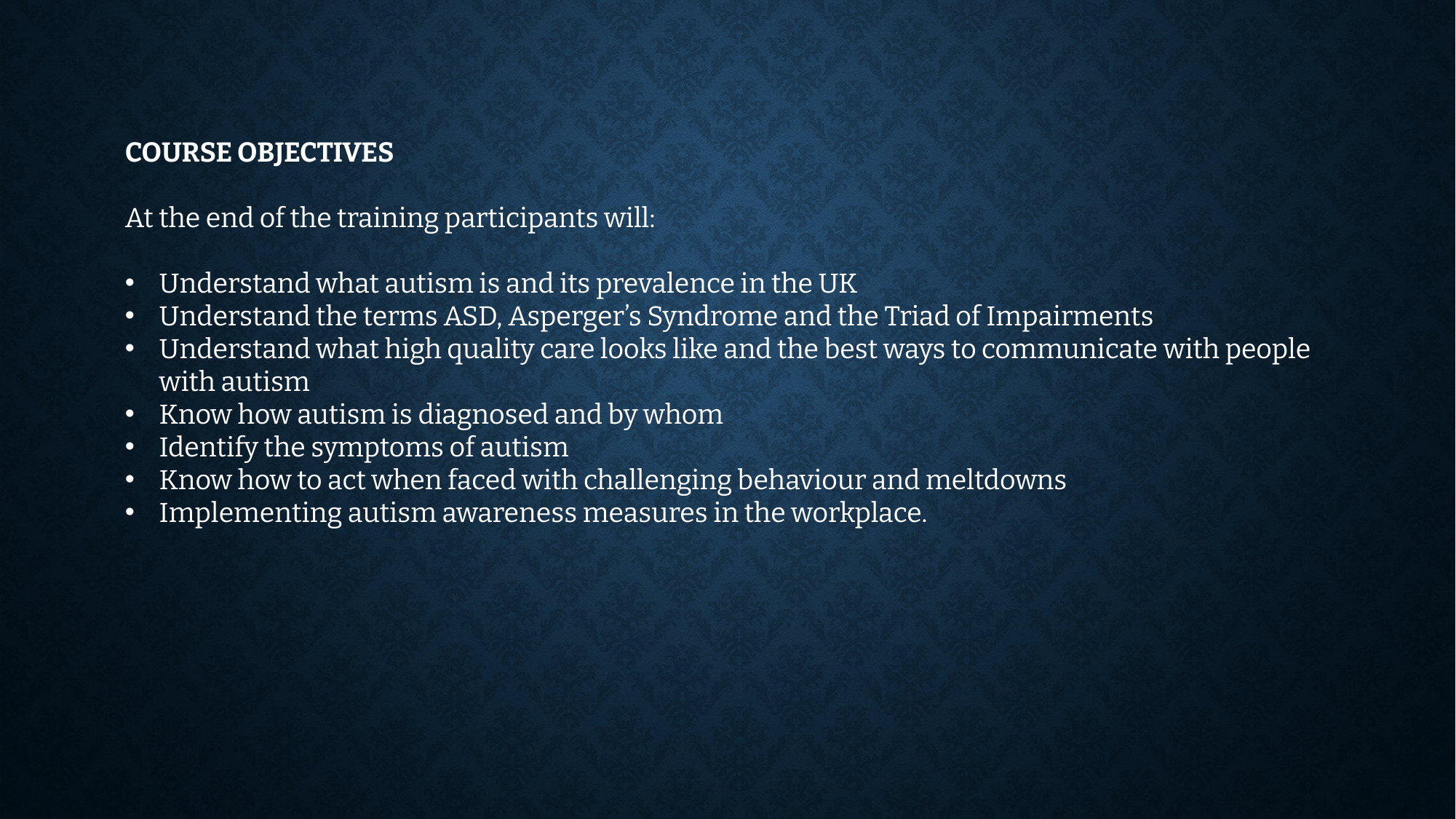

COURSE OBJECTIVES

At the end of the training participants will:

Understand what autism is and its prevalence in the UK
Understand the terms ASD, Asperger’s Syndrome and the Triad of Impairments
Understand what high quality care looks like and the best ways to communicate with people with autism
Know how autism is diagnosed and by whom
Identify the symptoms of autism
Know how to act when faced with challenging behaviour and meltdowns
Implementing autism awareness measures in the workplace.